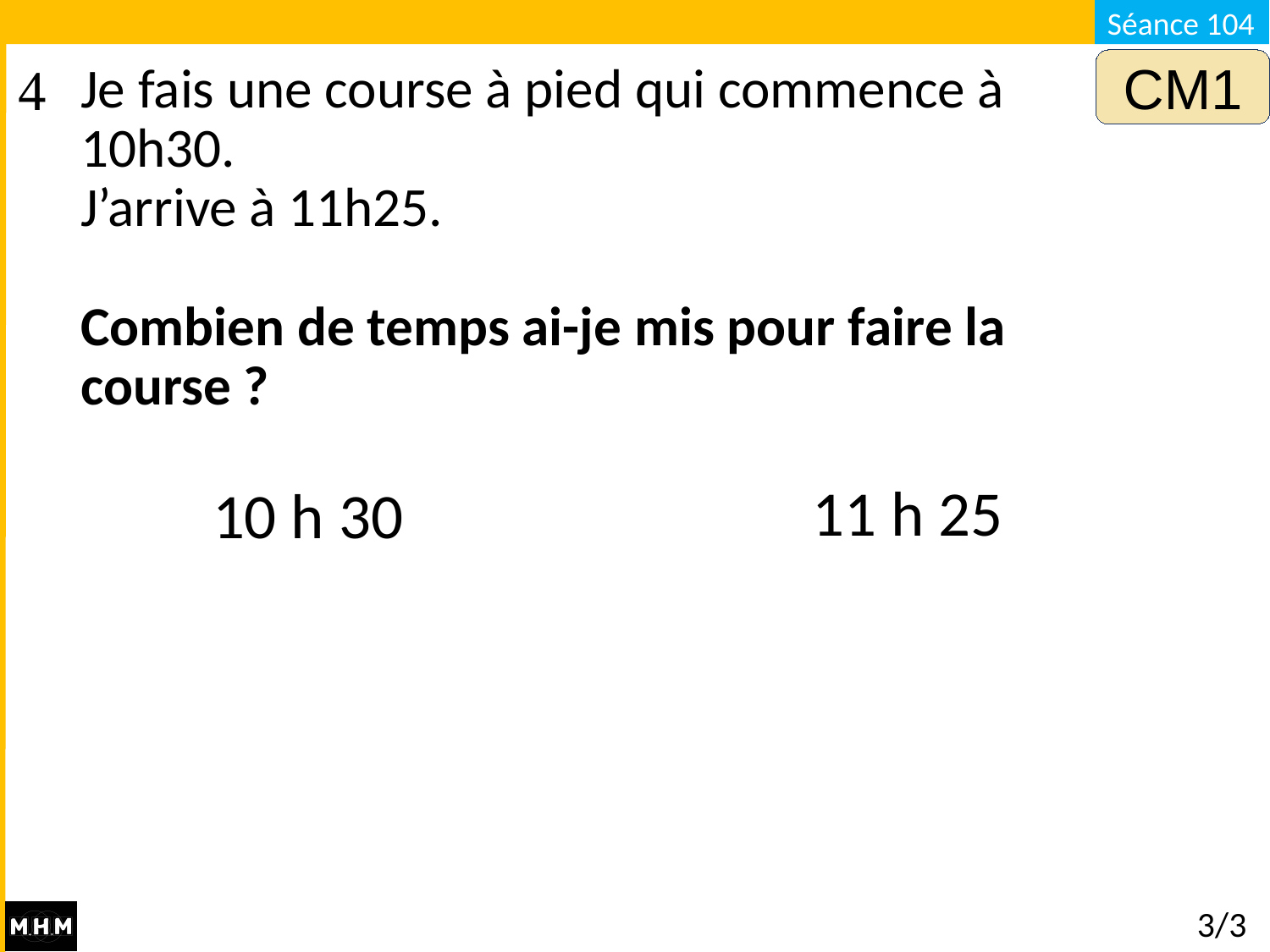

CM1
Je fais une course à pied qui commence à 10h30.
J’arrive à 11h25.

Combien de temps ai-je mis pour faire la course ?
11 h 25
10 h 30
# 3/3